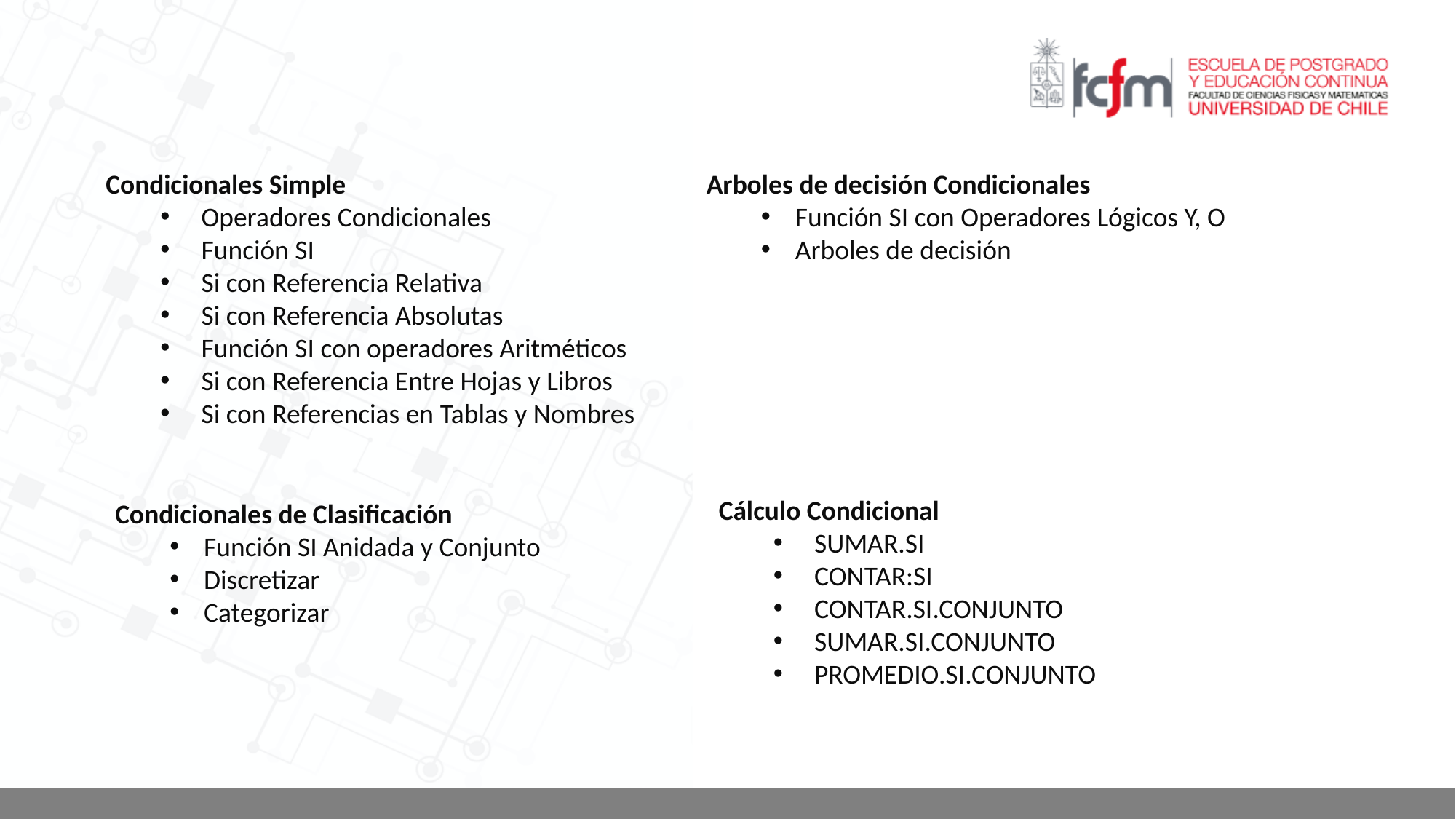

Arboles de decisión Condicionales
Función SI con Operadores Lógicos Y, O
Arboles de decisión

Condicionales Simple
Operadores Condicionales
Función SI
Si con Referencia Relativa
Si con Referencia Absolutas
Función SI con operadores Aritméticos
Si con Referencia Entre Hojas y Libros
Si con Referencias en Tablas y Nombres

Cálculo Condicional
SUMAR.SI
CONTAR:SI
CONTAR.SI.CONJUNTO
SUMAR.SI.CONJUNTO
PROMEDIO.SI.CONJUNTO

Condicionales de Clasificación
Función SI Anidada y Conjunto
Discretizar
Categorizar